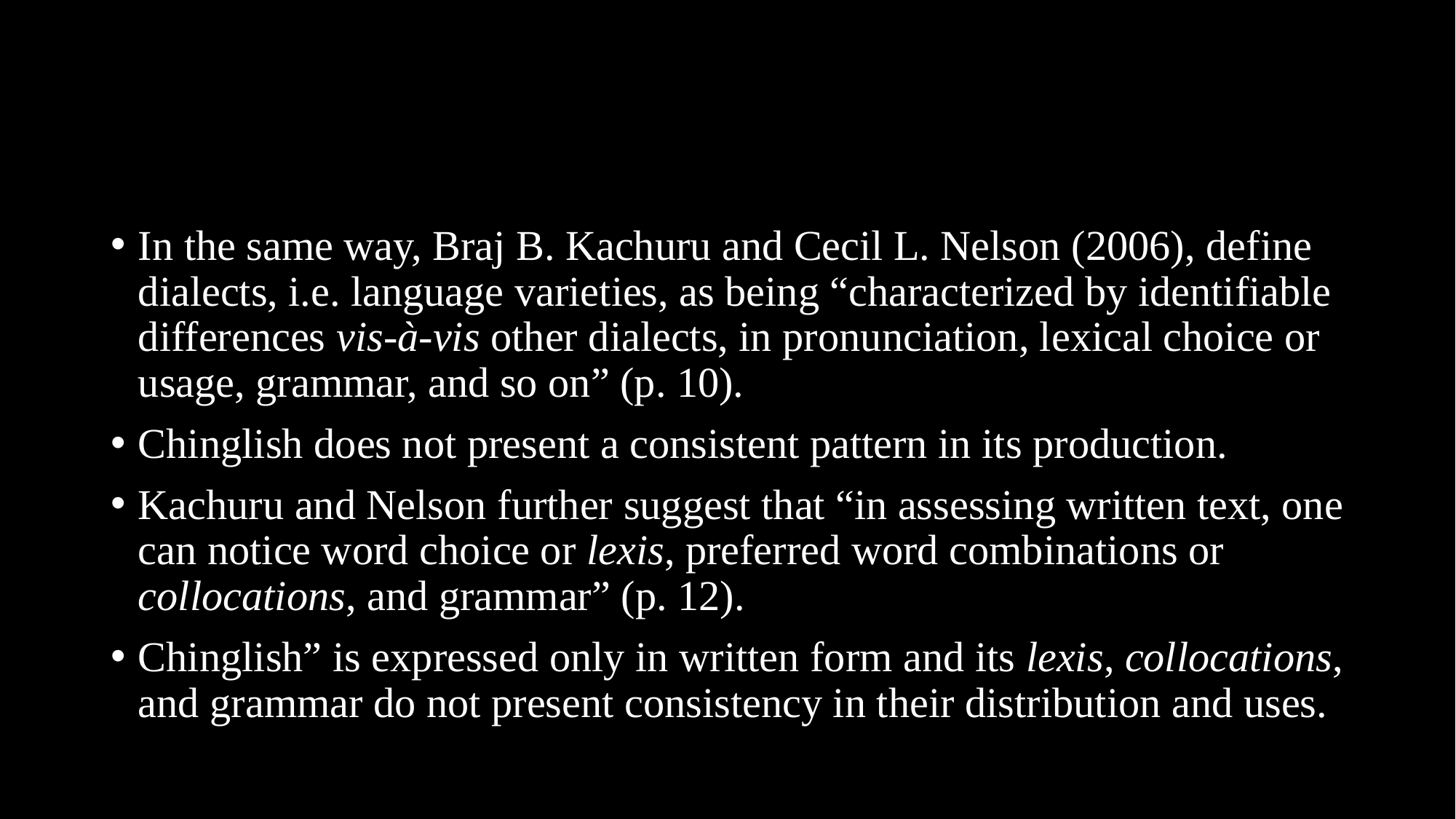

#
In the same way, Braj B. Kachuru and Cecil L. Nelson (2006), define dialects, i.e. language varieties, as being “characterized by identifiable differences vis-à-vis other dialects, in pronunciation, lexical choice or usage, grammar, and so on” (p. 10).
Chinglish does not present a consistent pattern in its production.
Kachuru and Nelson further suggest that “in assessing written text, one can notice word choice or lexis, preferred word combinations or collocations, and grammar” (p. 12).
Chinglish” is expressed only in written form and its lexis, collocations, and grammar do not present consistency in their distribution and uses.